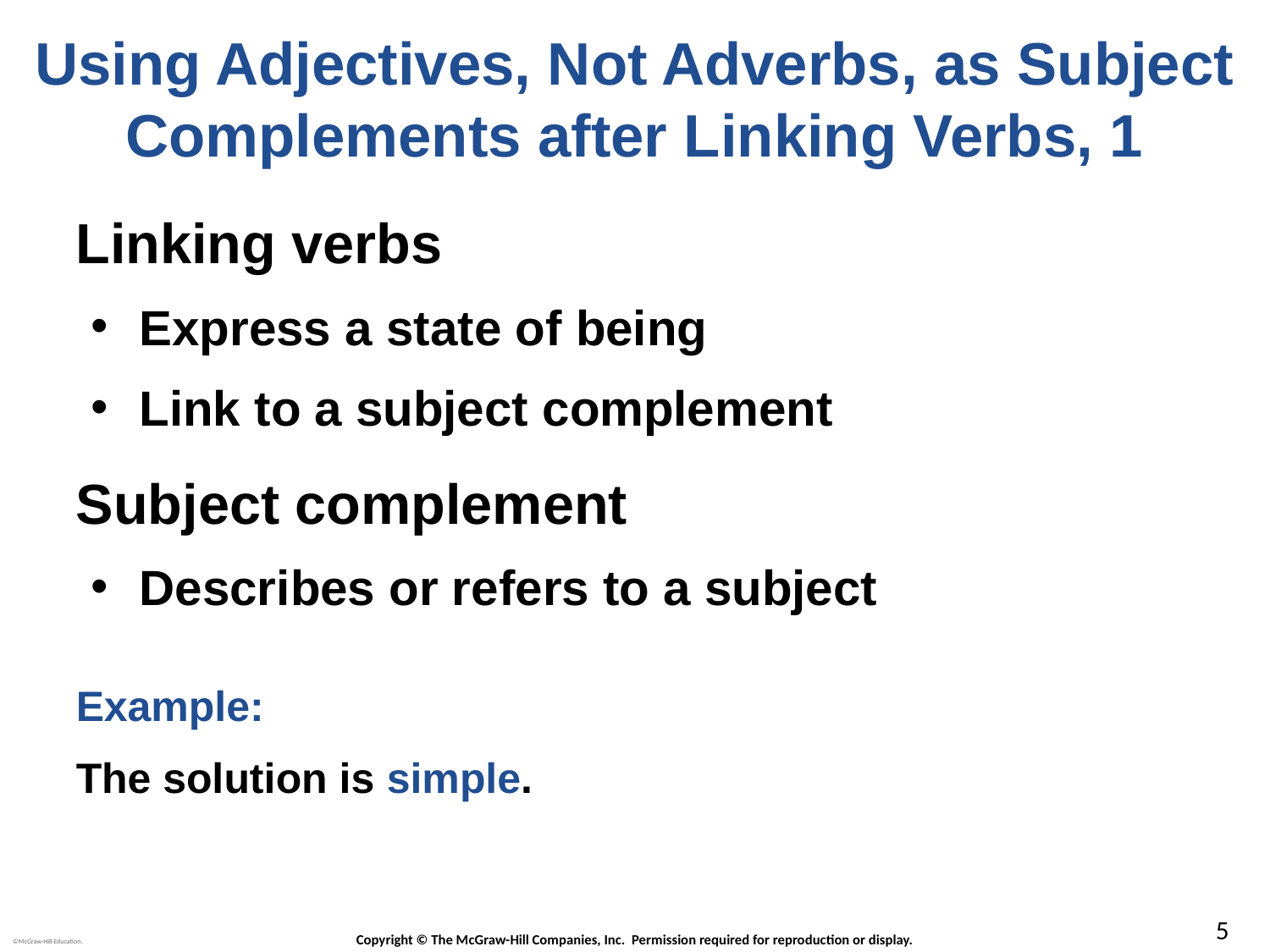

# Using Adjectives, Not Adverbs, as Subject Complements after Linking Verbs, 1
Linking verbs
Express a state of being
Link to a subject complement
Subject complement
Describes or refers to a subject
Example:
The solution is simple.